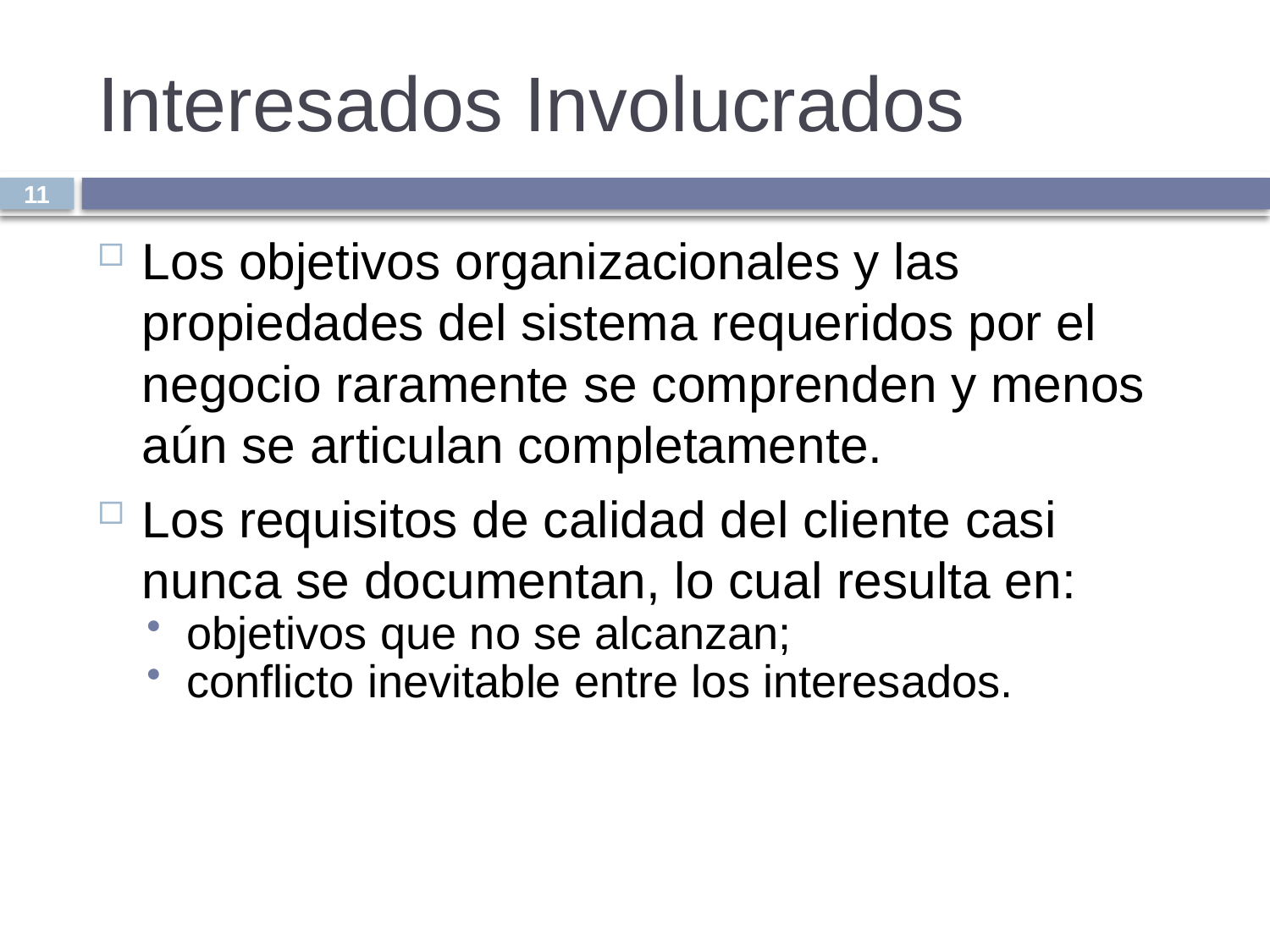

# Interesados Involucrados
11
Los objetivos organizacionales y las propiedades del sistema requeridos por el negocio raramente se comprenden y menos aún se articulan completamente.
Los requisitos de calidad del cliente casi nunca se documentan, lo cual resulta en:
objetivos que no se alcanzan;
conflicto inevitable entre los interesados.